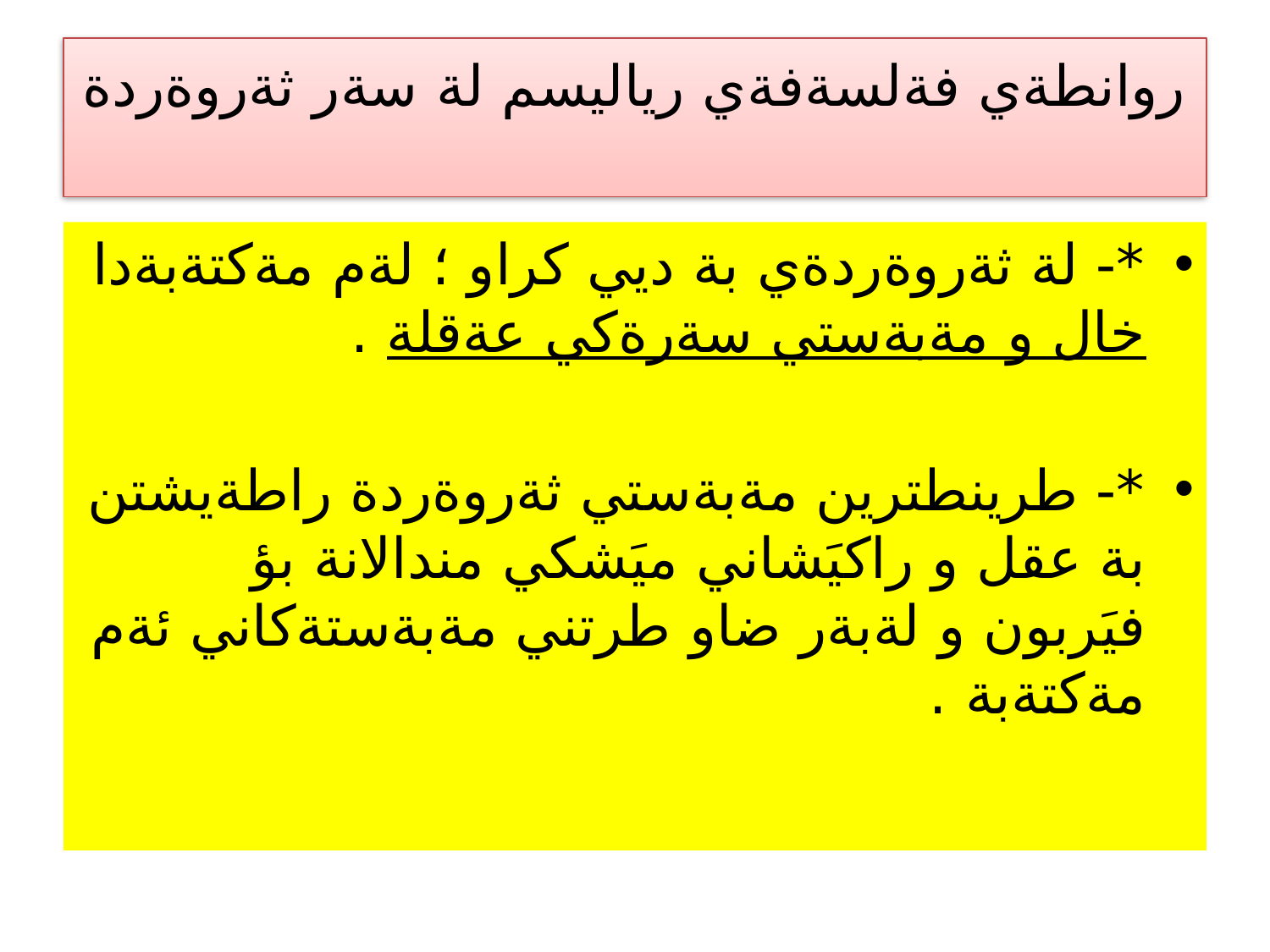

# روانطةي فةلسةفةي رياليسم لة سةر ثةروةردة
*- لة ثةروةردةي بة ديي كراو ؛ لةم مةكتةبةدا خال و مةبةستي سةرةكي عةقلة .

*- طرينطترين مةبةستي ثةروةردة راطةيشتن بة عقل و راكيَشاني ميَشكي مندالانة بؤ فيَربون و لةبةر ضاو طرتني مةبةستةكاني ئةم مةكتةبة .